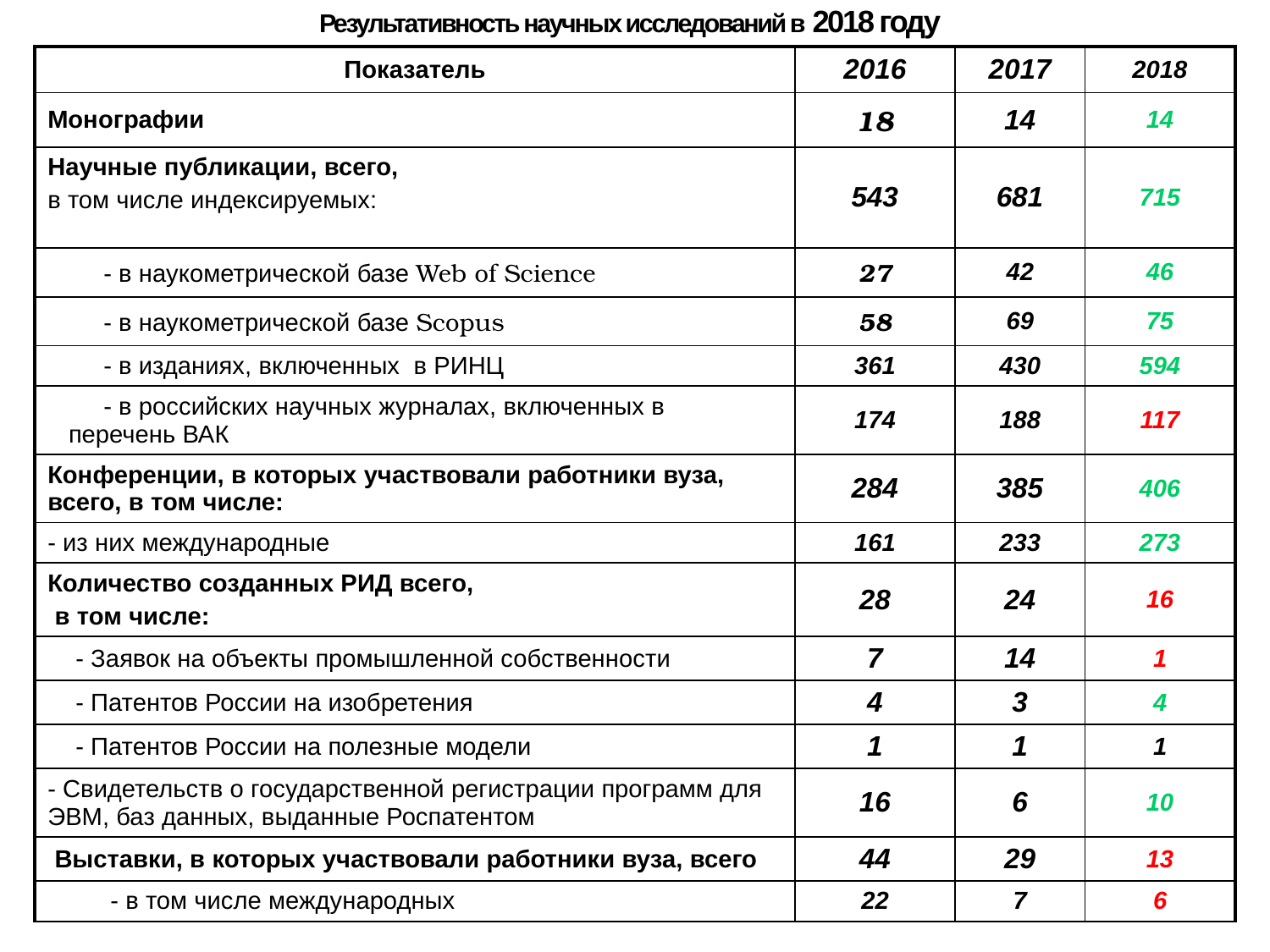

# Результативность научных исследований в 2018 году
| Показатель | 2016 | 2017 | 2018 |
| --- | --- | --- | --- |
| Монографии | 18 | 14 | 14 |
| Научные публикации, всего, в том числе индексируемых: | 543 | 681 | 715 |
| - в наукометрической базе Web of Science | 27 | 42 | 46 |
| - в наукометрической базе Scopus | 58 | 69 | 75 |
| - в изданиях, включенных в РИНЦ | 361 | 430 | 594 |
| - в российских научных журналах, включенных в перечень ВАК | 174 | 188 | 117 |
| Конференции, в которых участвовали работники вуза, всего, в том числе: | 284 | 385 | 406 |
| - из них международные | 161 | 233 | 273 |
| Количество созданных РИД всего, в том числе: | 28 | 24 | 16 |
| - Заявок на объекты промышленной собственности | 7 | 14 | 1 |
| - Патентов России на изобретения | 4 | 3 | 4 |
| - Патентов России на полезные модели | 1 | 1 | 1 |
| - Свидетельств о государственной регистрации программ для ЭВМ, баз данных, выданные Роспатентом | 16 | 6 | 10 |
| Выставки, в которых участвовали работники вуза, всего | 44 | 29 | 13 |
| - в том числе международных | 22 | 7 | 6 |